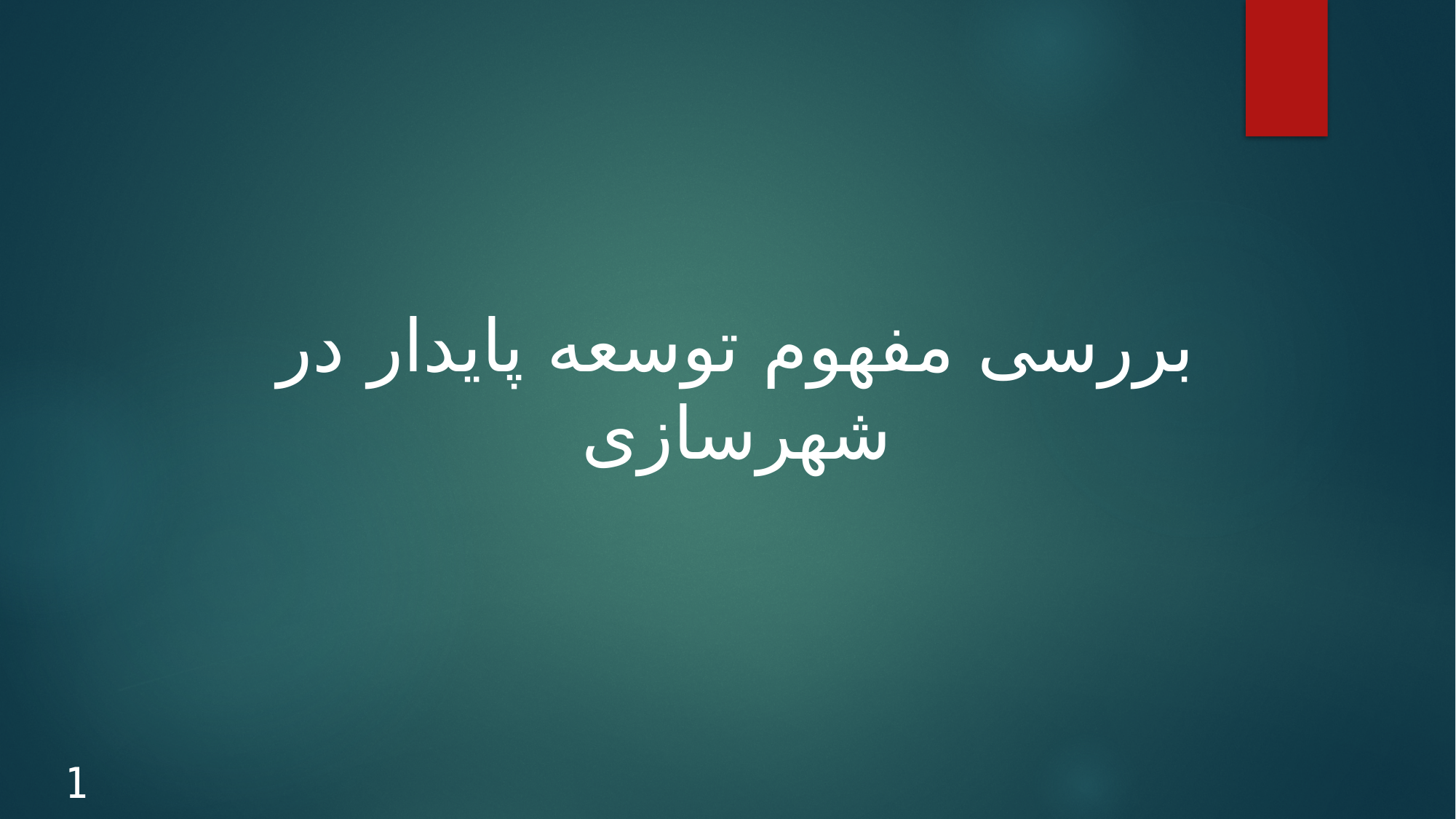

بررسی مفهوم توسعه پایدار در شهرسازی
1